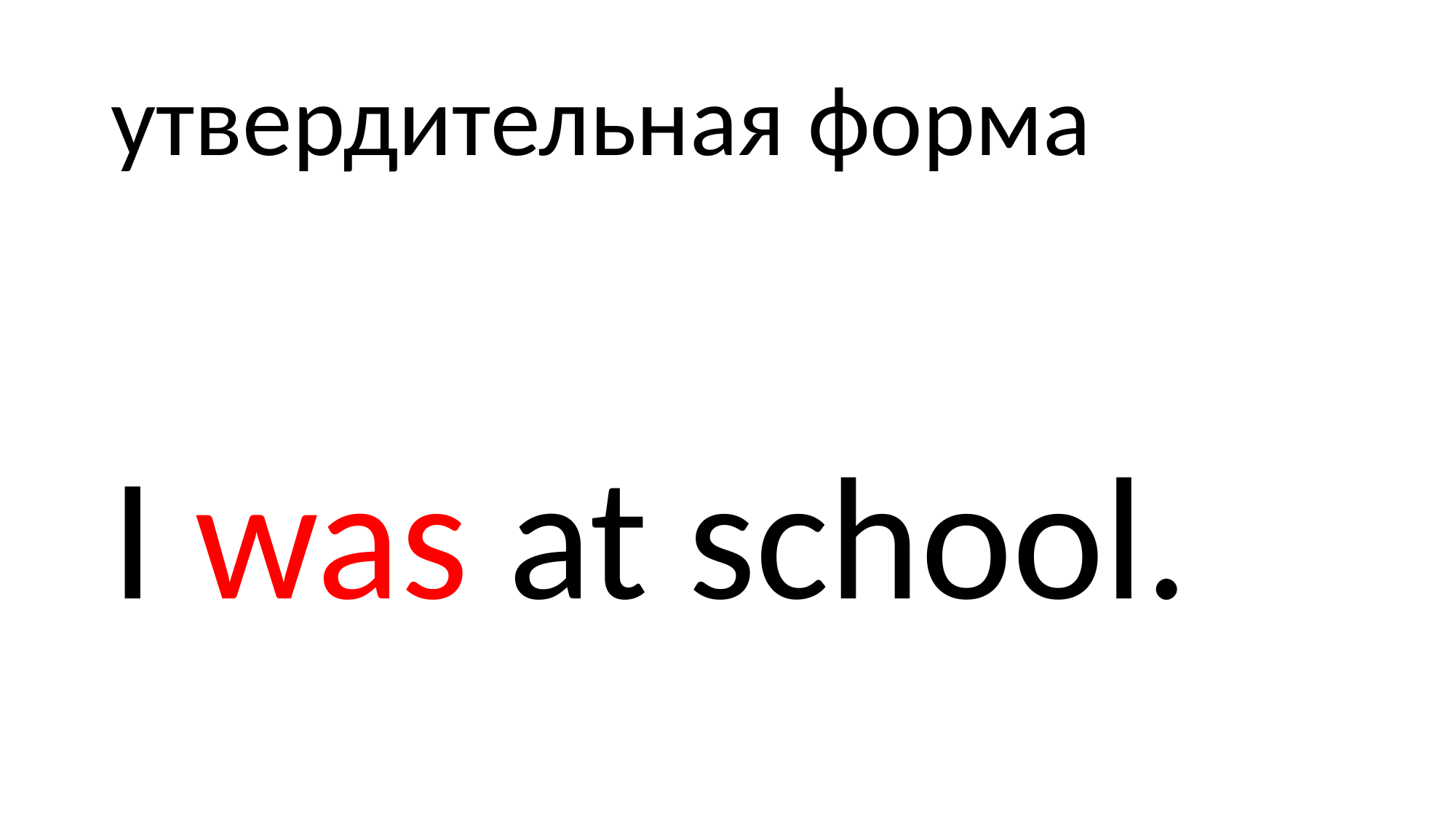

# утвердительная форма

I was at school.